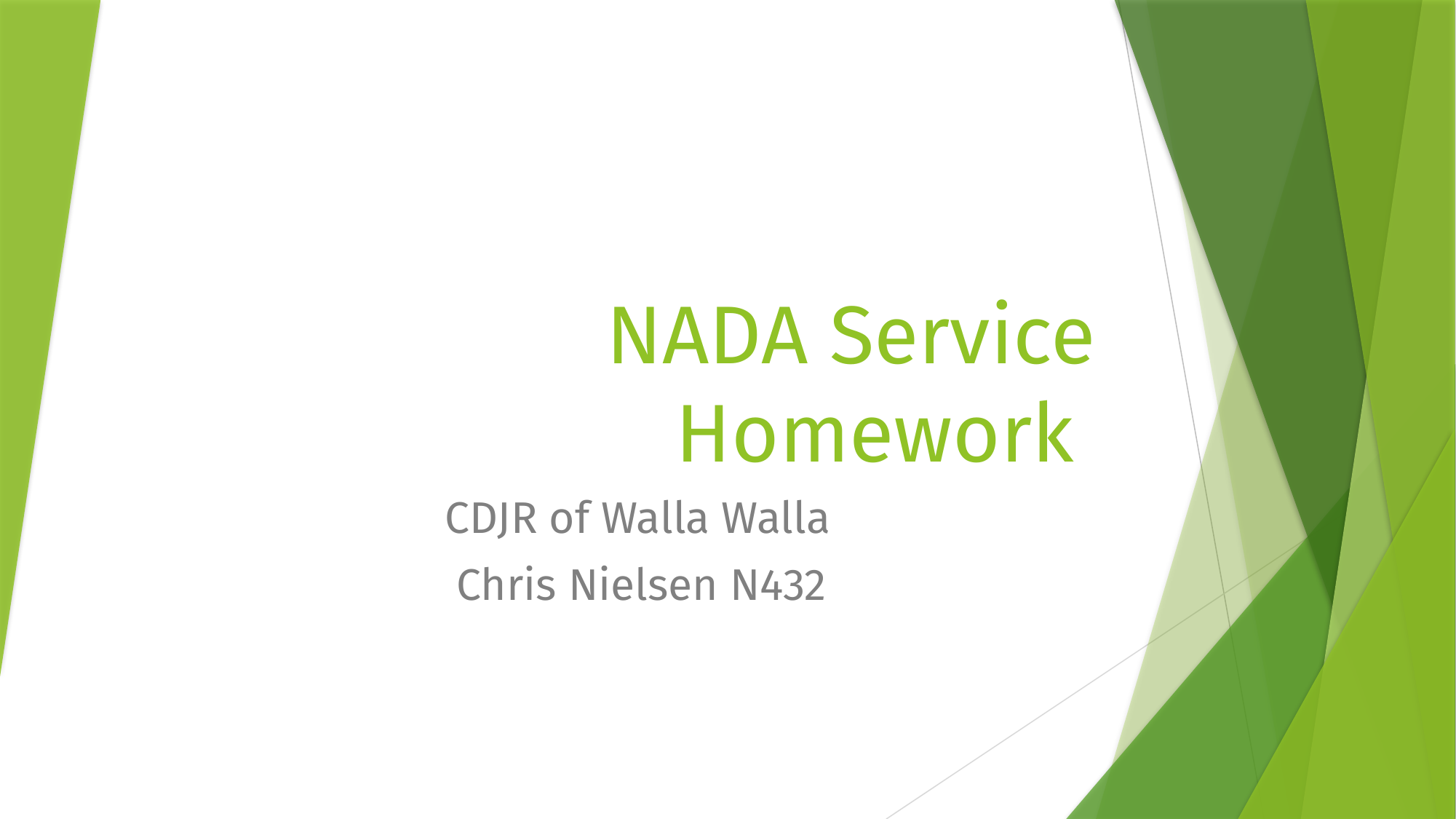

# NADA Service Homework
CDJR of Walla Walla
 Chris Nielsen N432